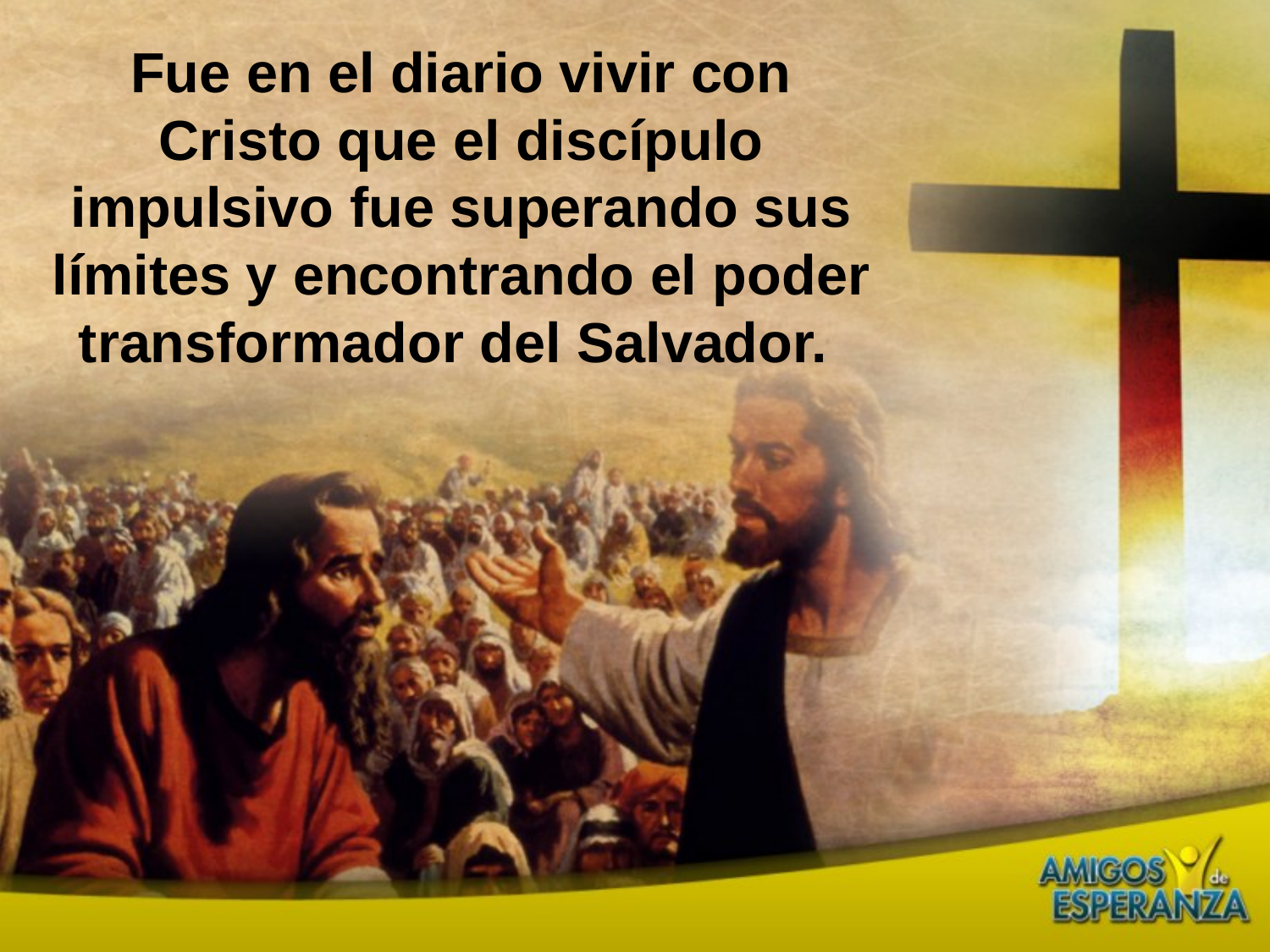

Fue en el diario vivir con Cristo que el discípulo impulsivo fue superando sus límites y encontrando el poder transformador del Salvador.